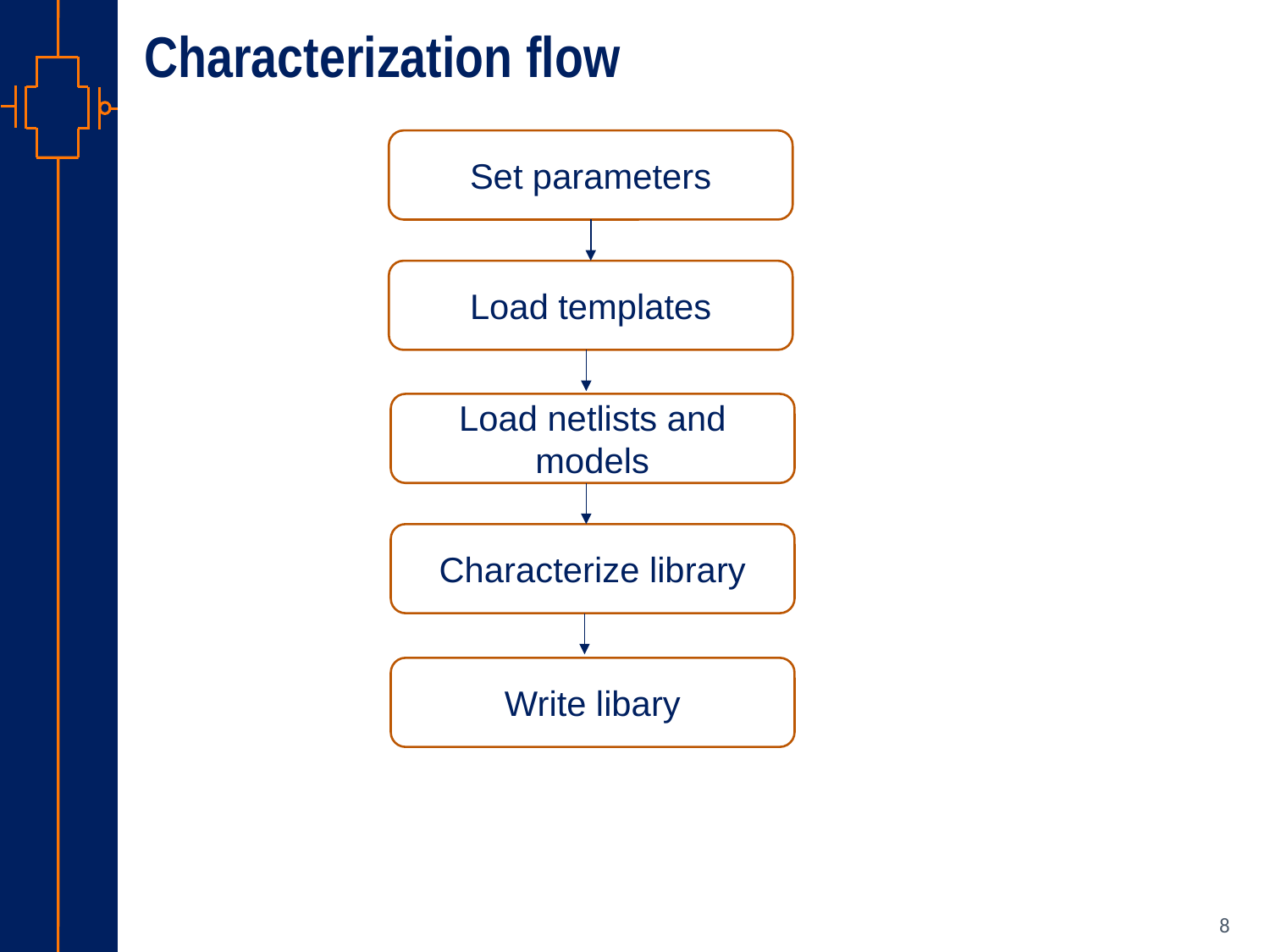

Characterization flow
Set parameters
Load templates
Load netlists and models
Characterize library
Write libary
8